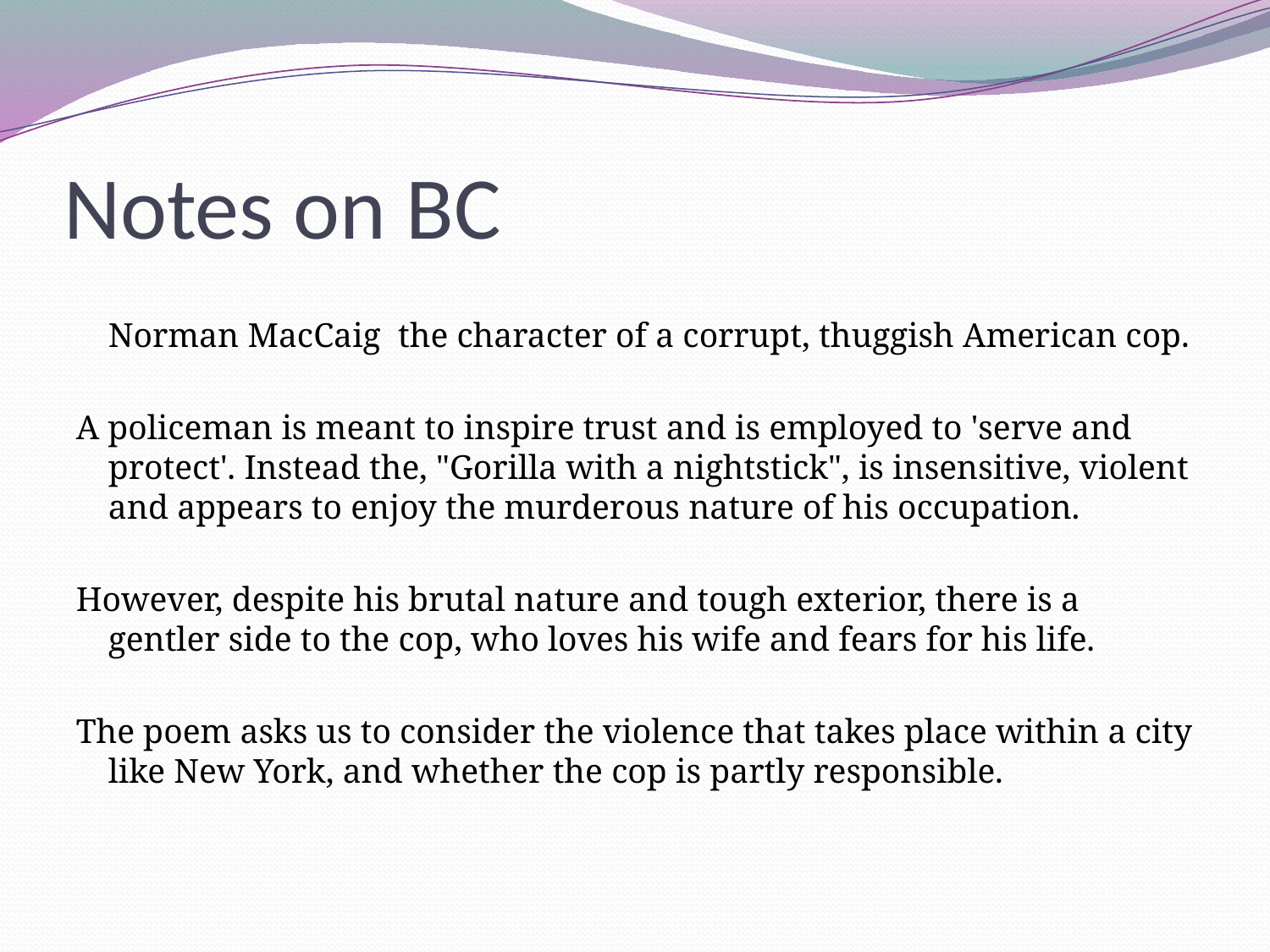

# Notes on BC
Norman MacCaig  the character of a corrupt, thuggish American cop.

A policeman is meant to inspire trust and is employed to 'serve and protect'. Instead the, "Gorilla with a nightstick", is insensitive, violent and appears to enjoy the murderous nature of his occupation.

However, despite his brutal nature and tough exterior, there is a gentler side to the cop, who loves his wife and fears for his life.

The poem asks us to consider the violence that takes place within a city like New York, and whether the cop is partly responsible.